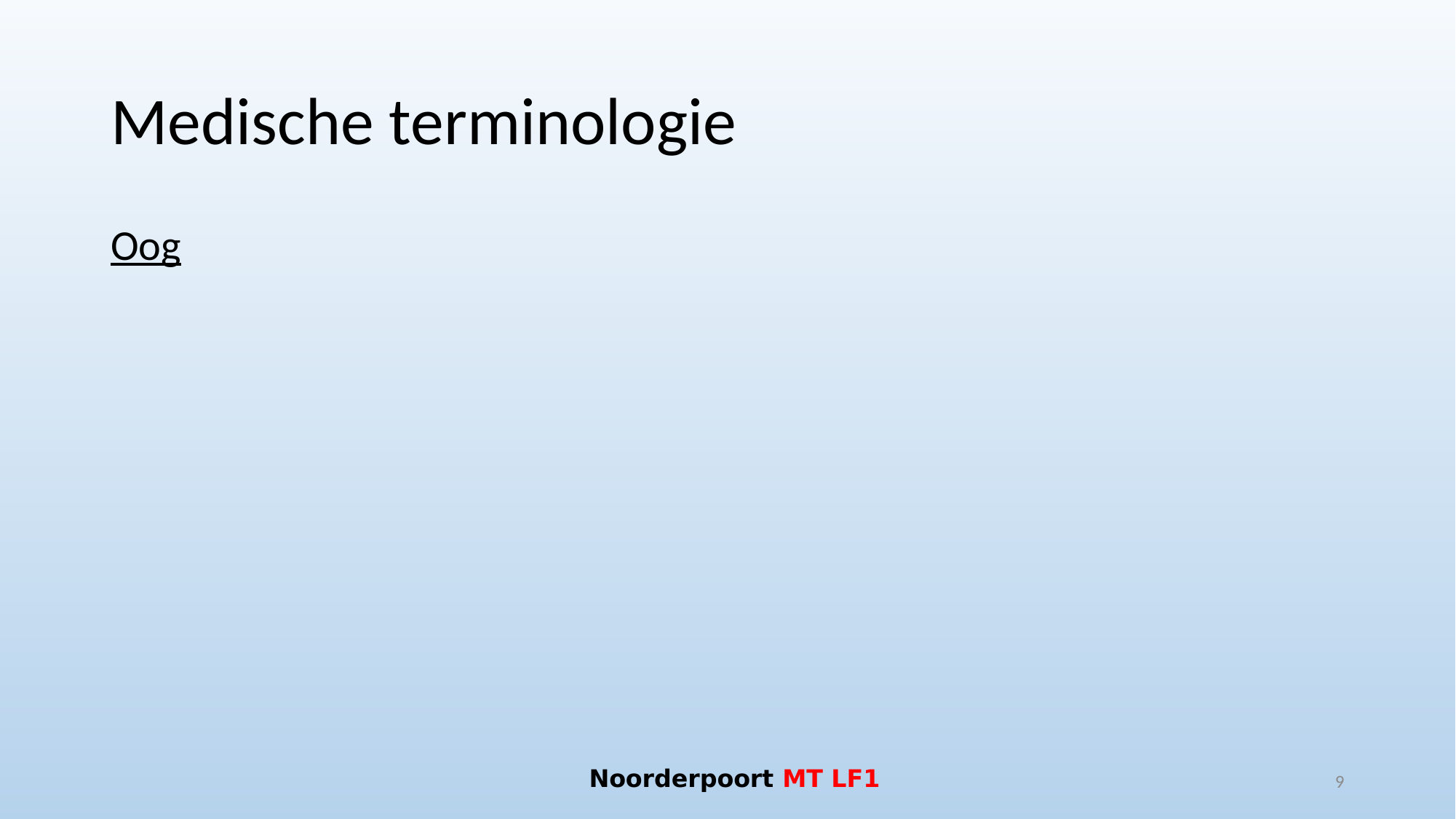

# Medische terminologie
Oog
Noorderpoort MT LF1
9